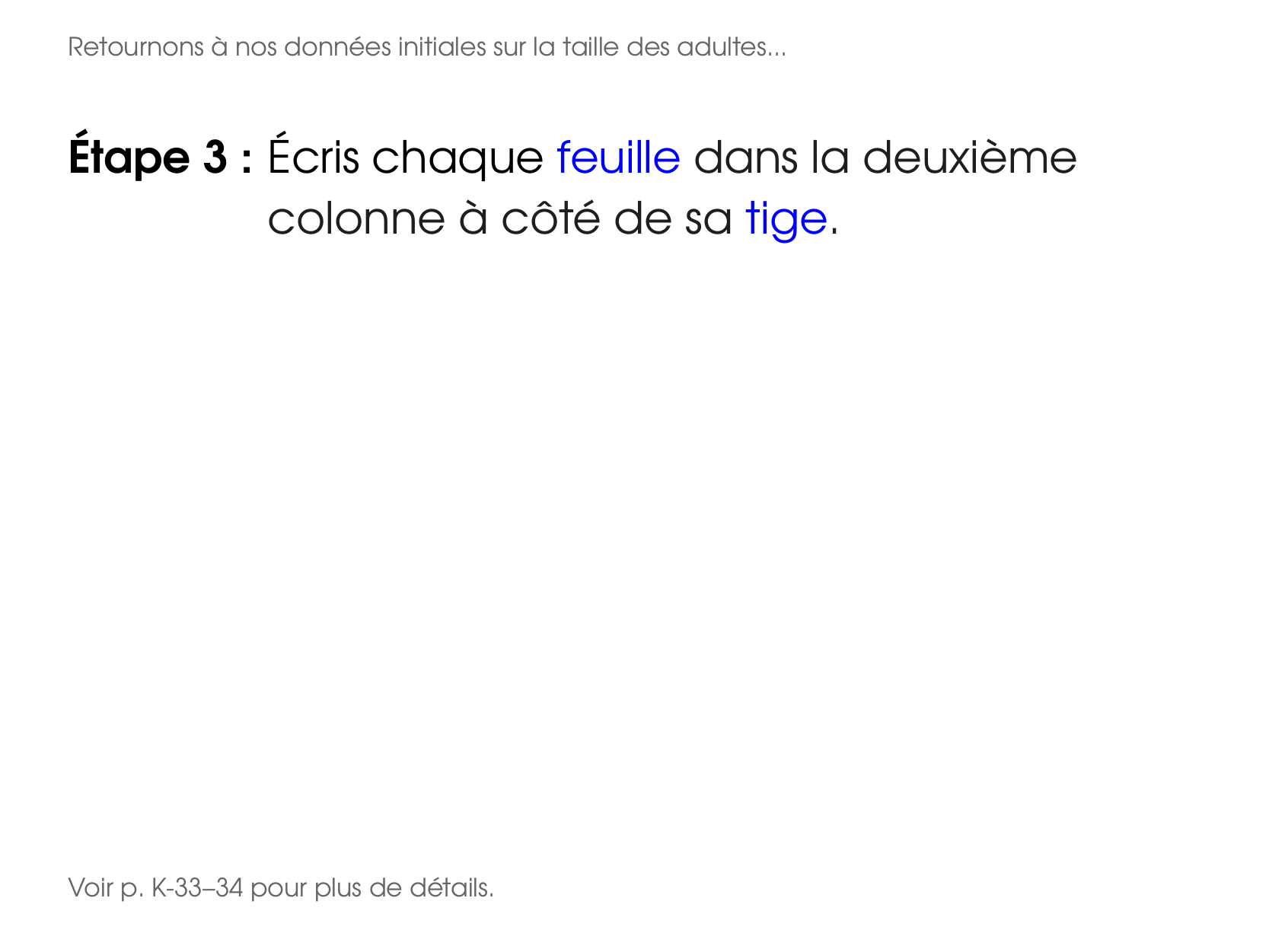

Retournons à nos données initiales sur la taille des adultes...
Étape 3 :
Écris chaque feuille dans la deuxième colonne à côté de sa tige.
Voir p. K-33–34 pour plus de détails.